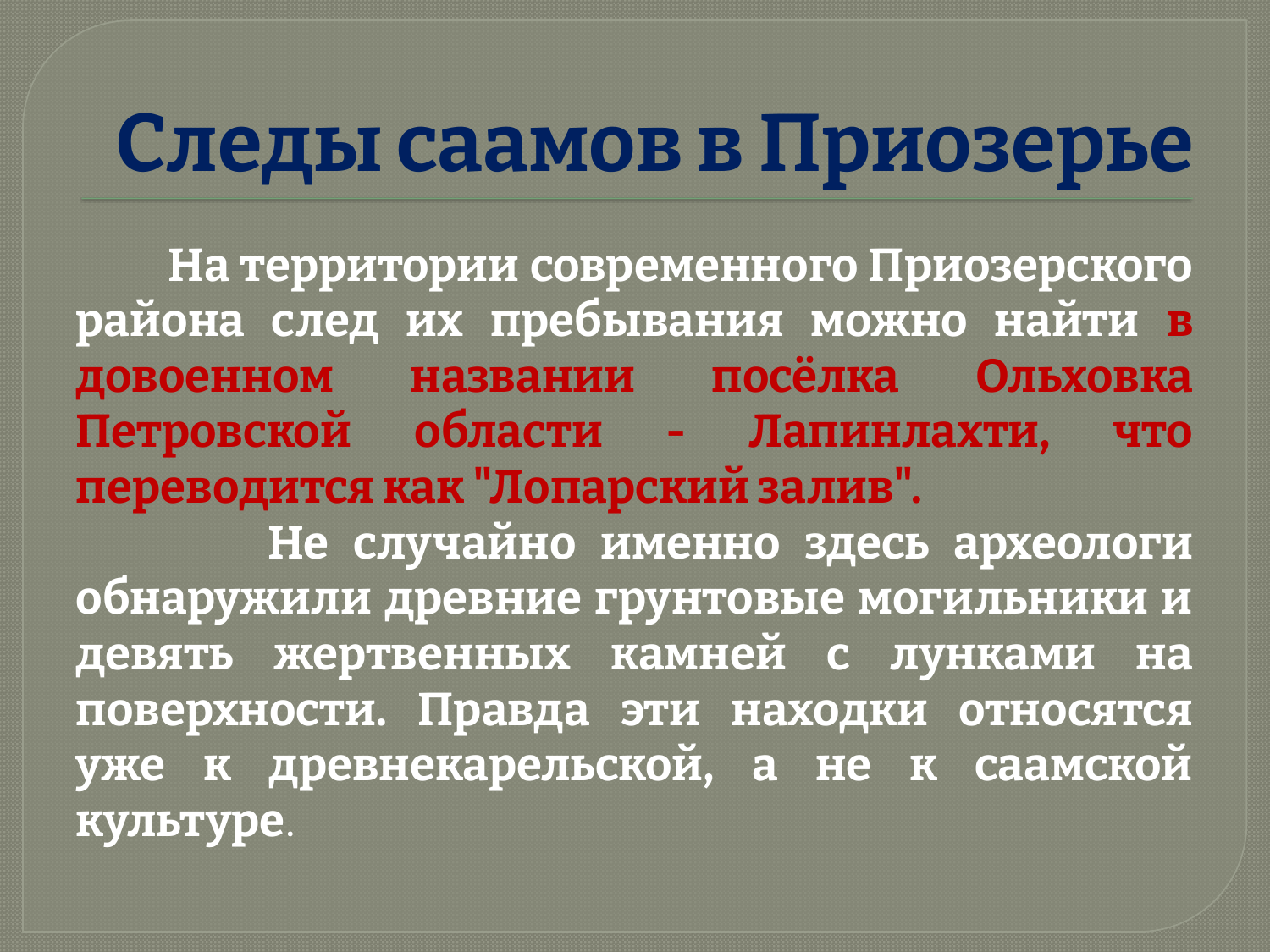

# Следы саамов в Приозерье
        На территории современного Приозерского района след их пребывания можно найти в довоенном названии посёлка Ольховка Петровской области - Лапинлахти, что переводится как "Лопарский залив".
        Не случайно именно здесь археологи обнаружили древние грунтовые могильники и девять жертвенных камней с лунками на поверхности. Правда эти находки относятся уже к древнекарельской, а не к саамской культуре.